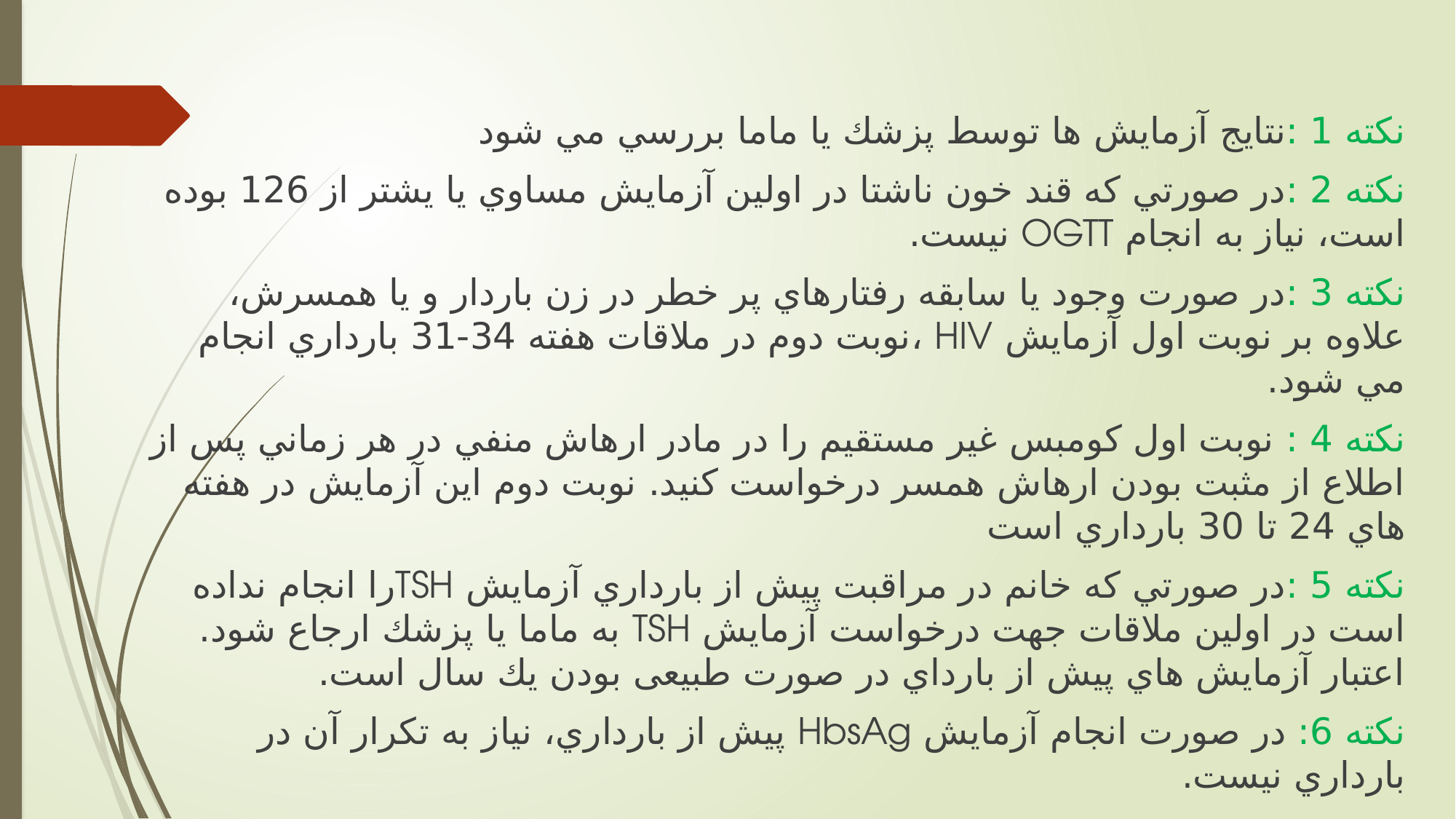

نکته 1 :نتايج آزمايش ها توسط پزشك يا ماما بررسي مي شود
نکته 2 :در صورتي که قند خون ناشتا در اولین آزمايش مساوي يا يشتر از 126 بوده است، نیاز به انجام OGTT نیست.
نکته 3 :در صورت وجود يا سابقه رفتارهاي پر خطر در زن باردار و يا همسرش، علاوه بر نوبت اول آزمايش HIV ،نوبت دوم در ملاقات هفته 34-31 بارداري انجام مي شود.
نکته 4 : نوبت اول کومبس غیر مستقیم را در مادر ارهاش منفي در هر زماني پس از اطلاع از مثبت بودن ارهاش همسر درخواست کنید. نوبت دوم اين آزمايش در هفته هاي 24 تا 30 بارداري است
نکته 5 :در صورتي که خانم در مراقبت پیش از بارداري آزمايش TSHرا انجام نداده است در اولین ملاقات جهت درخواست آزمايش TSH به ماما يا پزشك ارجاع شود. اعتبار آزمايش هاي پیش از بارداي در صورت طبیعی بودن يك سال است.
نکته 6: در صورت انجام آزمايش HbsAg پیش از بارداري، نیاز به تکرار آن در بارداري نیست.